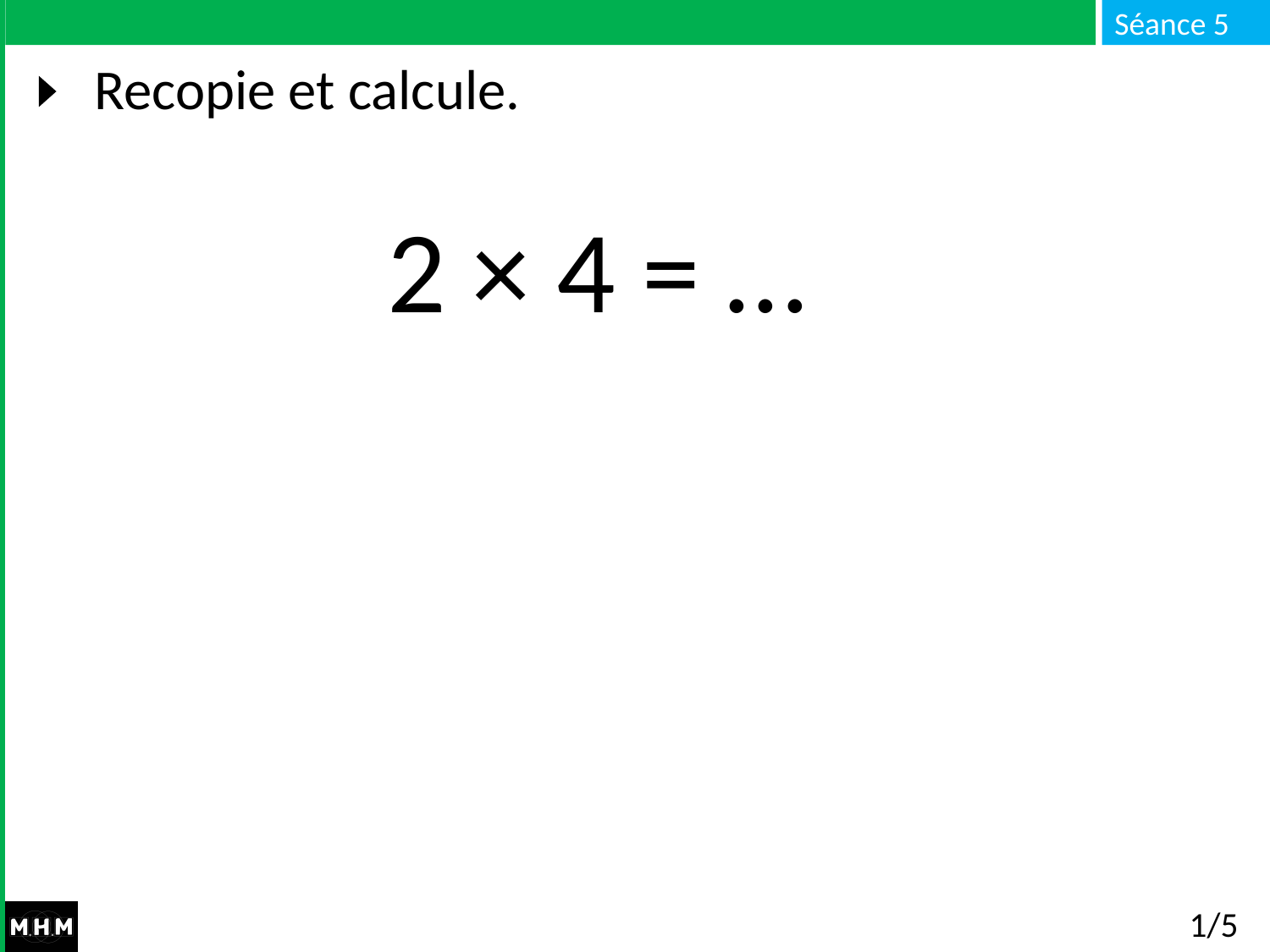

# Recopie et calcule.

2 × 4 = …
1/5